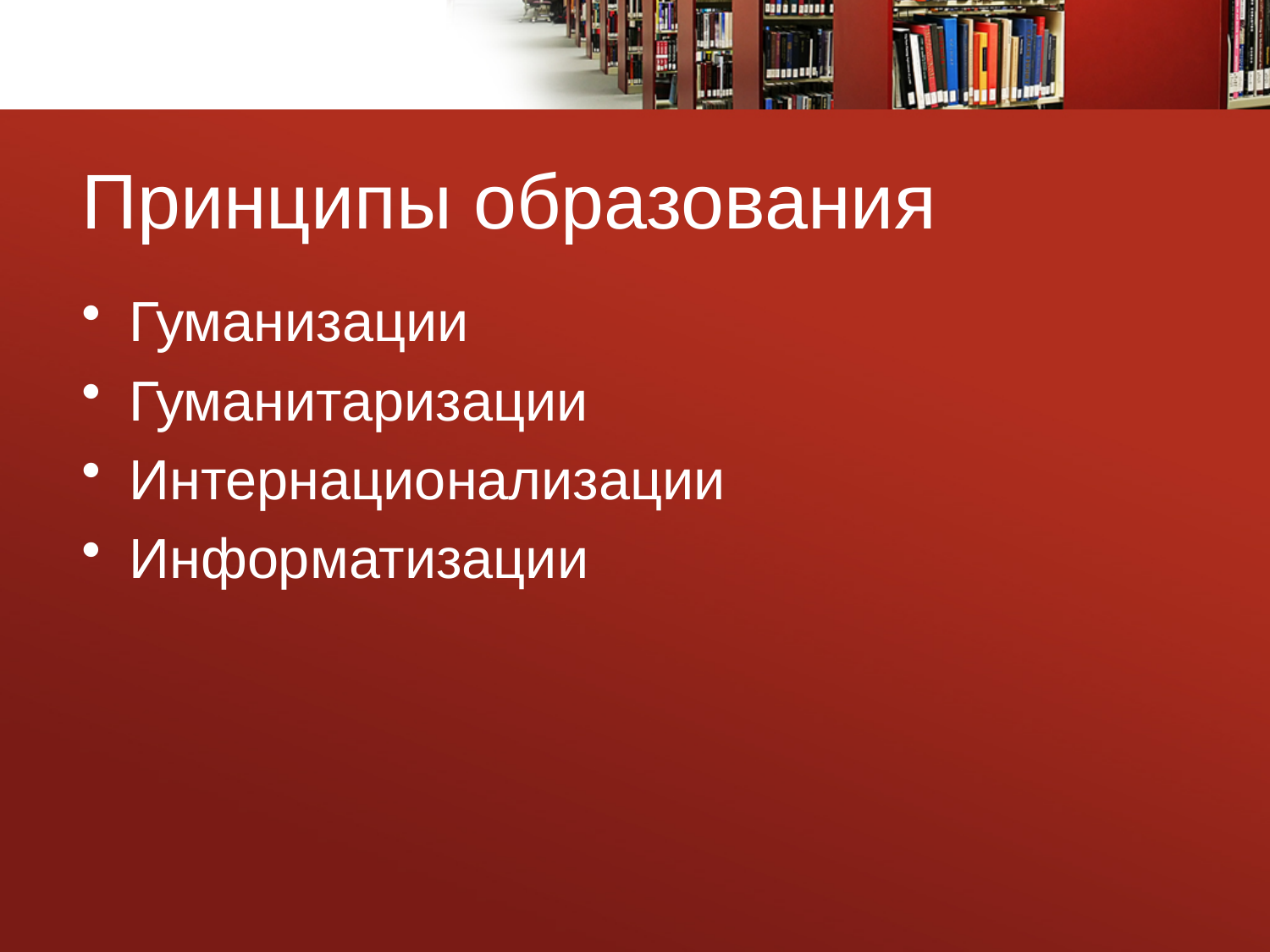

# Принципы образования
Гуманизации
Гуманитаризации
Интернационализации
Информатизации